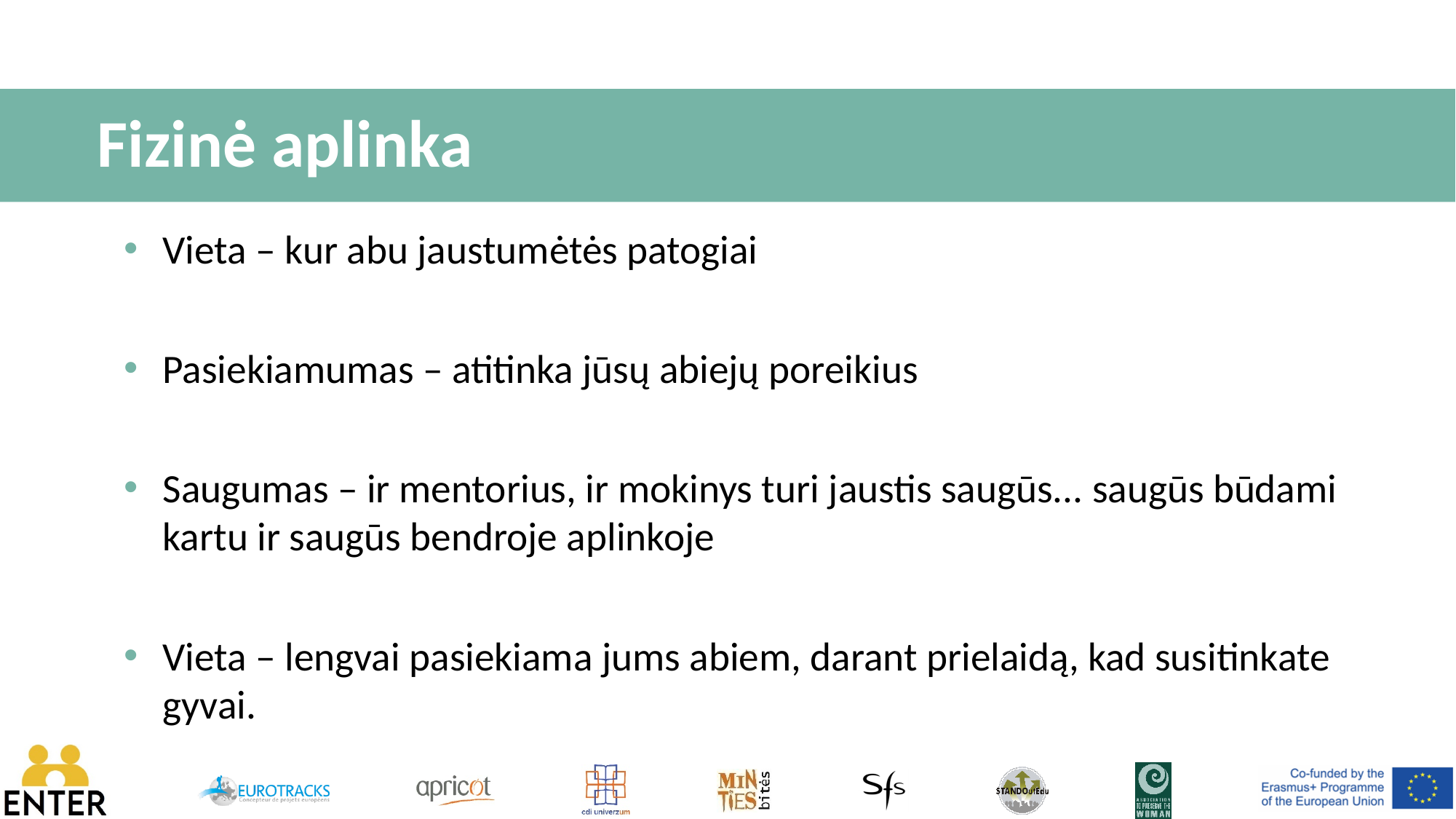

# Fizinė aplinka
Vieta – kur abu jaustumėtės patogiai

Pasiekiamumas – atitinka jūsų abiejų poreikius

Saugumas – ir mentorius, ir mokinys turi jaustis saugūs... saugūs būdami kartu ir saugūs bendroje aplinkoje

Vieta – lengvai pasiekiama jums abiem, darant prielaidą, kad susitinkate gyvai.